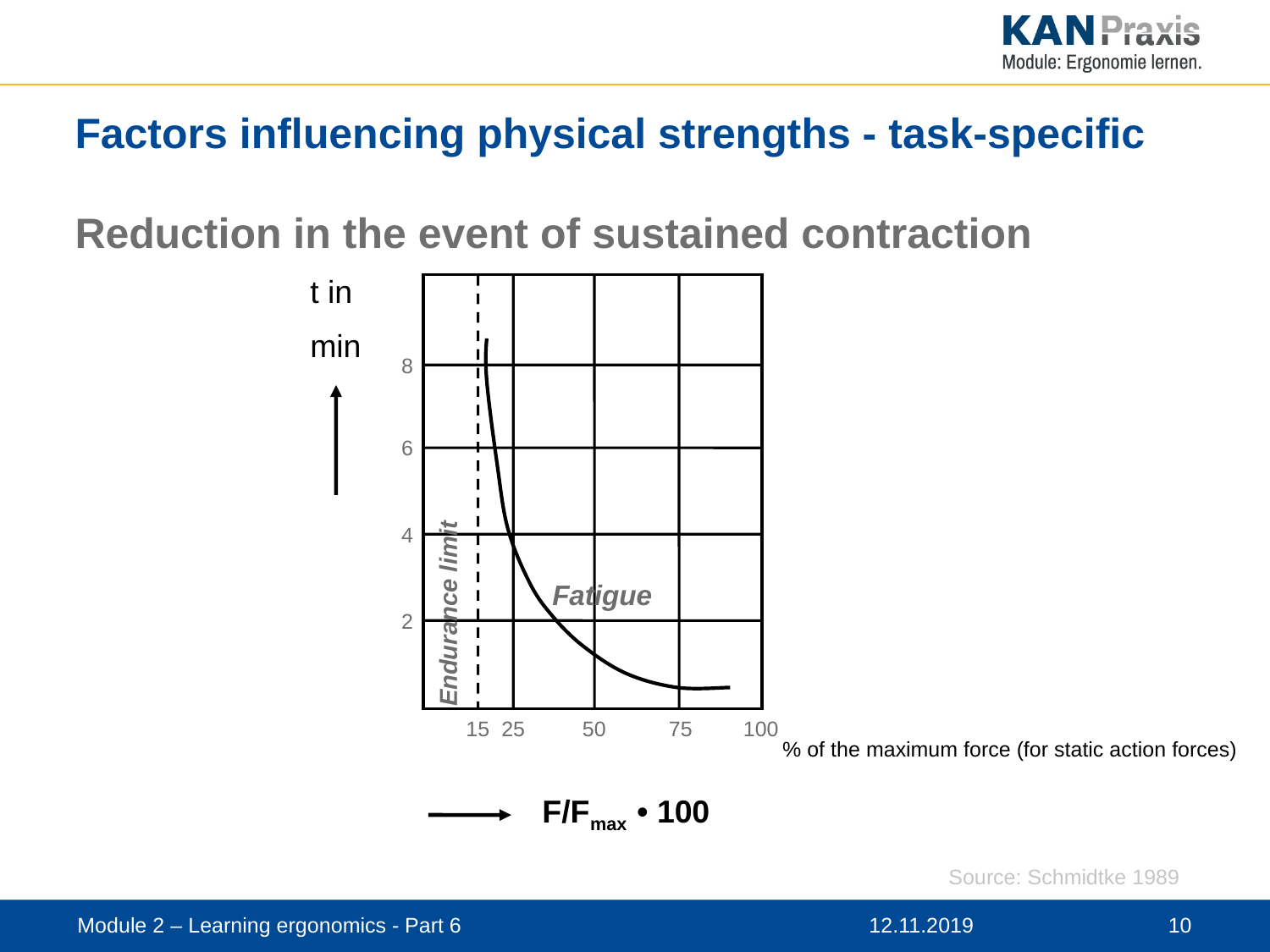

# Factors influencing physical strengths - task-specific
Reduction in the event of sustained contraction

8

6

Endurance limit
4

Fatigue
2

15
25
50
75
100
t in
min

F/Fmax  • 100

% of the maximum force (for static action forces)
Source: Schmidtke 1989
Module 2 – Learning ergonomics - Part 6
12.11.2019
 10